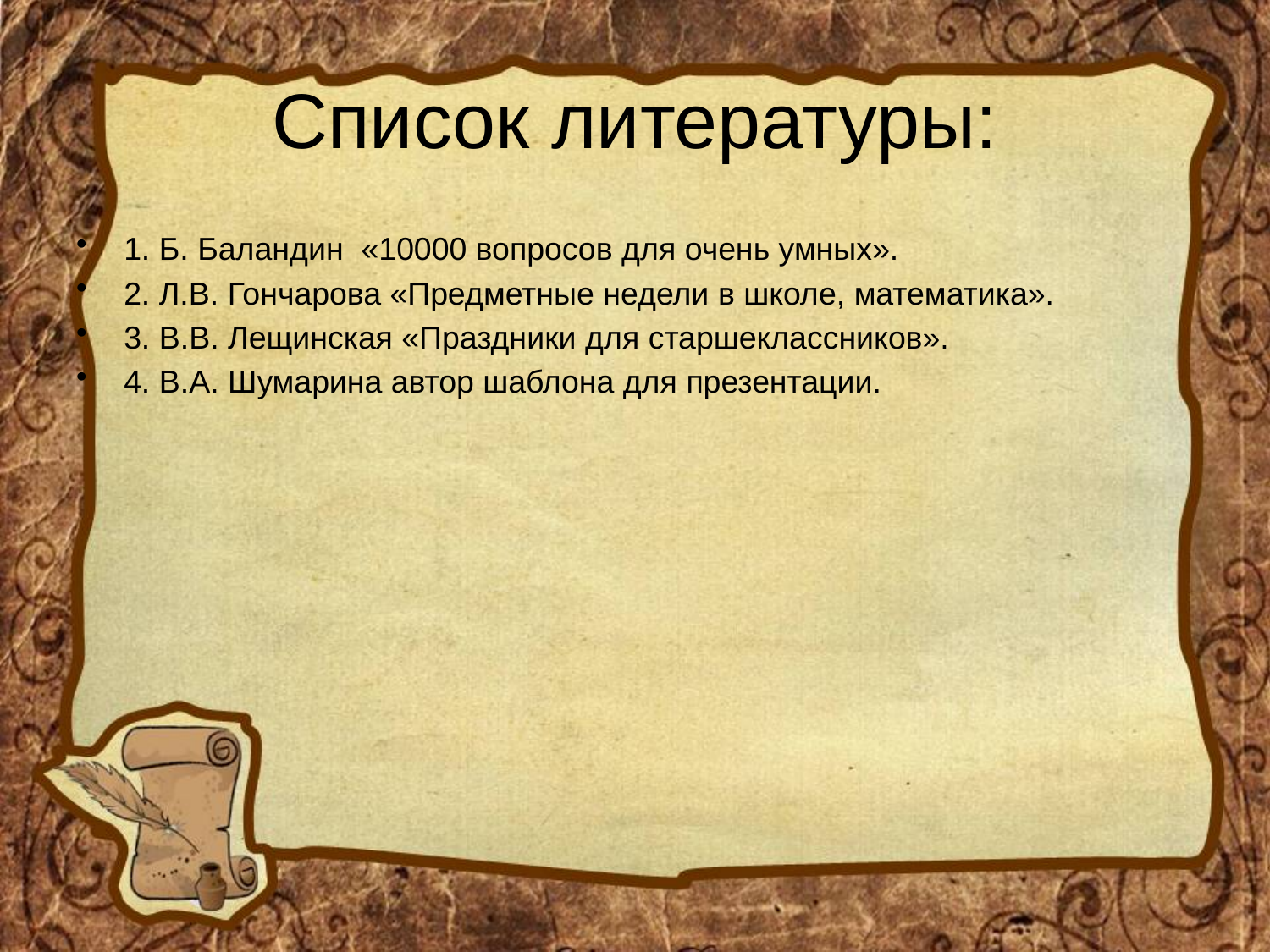

# Список литературы:
1. Б. Баландин  «10000 вопросов для очень умных».
2. Л.В. Гончарова «Предметные недели в школе, математика».
3. В.В. Лещинская «Праздники для старшеклассников».
4. В.А. Шумарина автор шаблона для презентации.